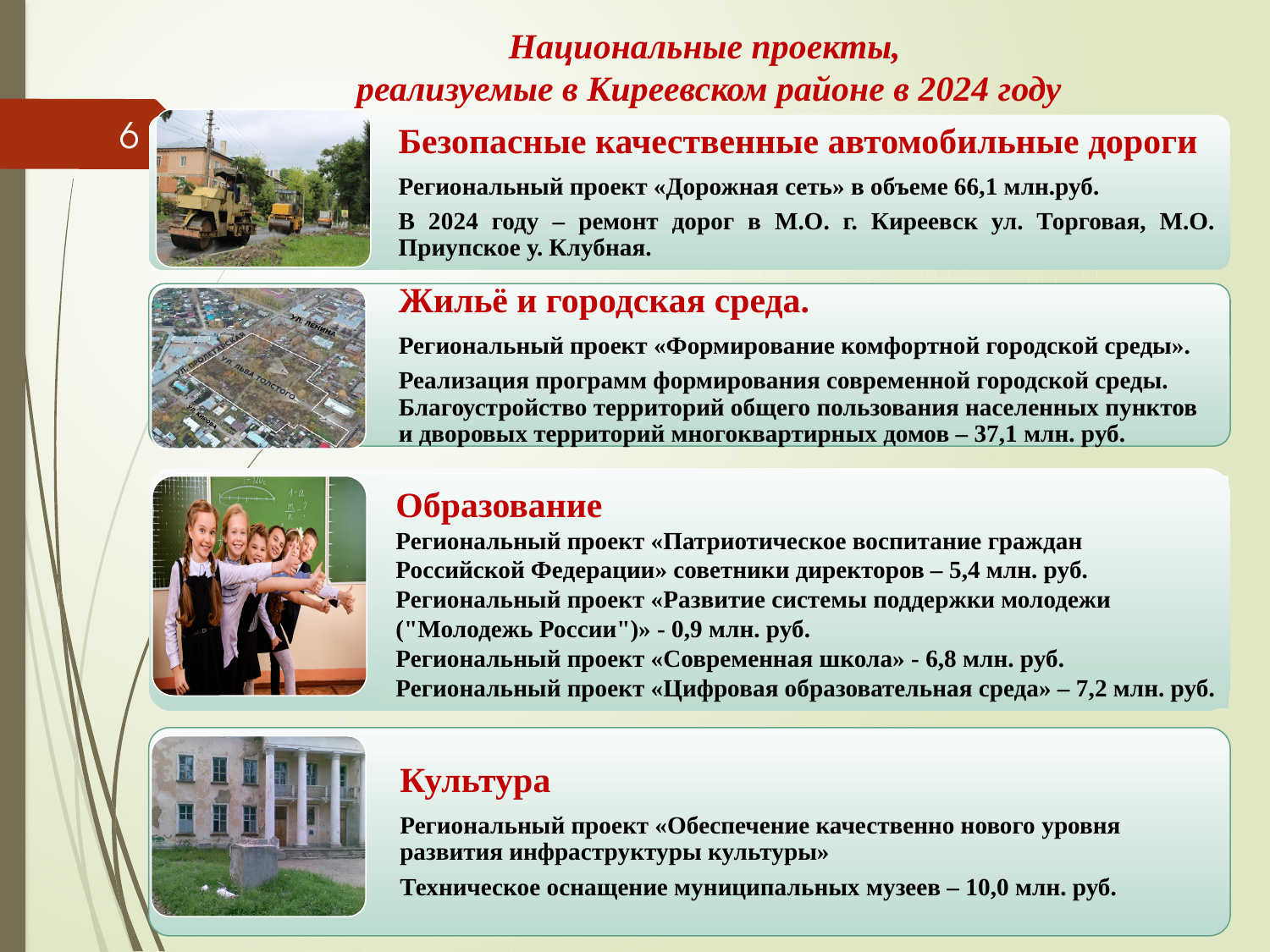

# Национальные проекты, реализуемые в Киреевском районе в 2024 году
6
Безопасные качественные автомобильные дороги
Региональный проект «Дорожная сеть» в объеме 66,1 млн.руб.
В 2024 году – ремонт дорог в М.О. г. Киреевск ул. Торговая, М.О. Приупское у. Клубная.
Жильё и городская среда.
Региональный проект «Формирование комфортной городской среды».
Реализация программ формирования современной городской среды. Благоустройство территорий общего пользования населенных пунктов и дворовых территорий многоквартирных домов – 37,1 млн. руб.

Культура
Региональный проект «Обеспечение качественно нового уровня развития инфраструктуры культуры»
Техническое оснащение муниципальных музеев – 10,0 млн. руб.
Образование
Региональный проект «Патриотическое воспитание граждан Российской Федерации» советники директоров – 5,4 млн. руб.
Региональный проект «Развитие системы поддержки молодежи ("Молодежь России")» - 0,9 млн. руб.
Региональный проект «Современная школа» - 6,8 млн. руб.
Региональный проект «Цифровая образовательная среда» – 7,2 млн. руб.